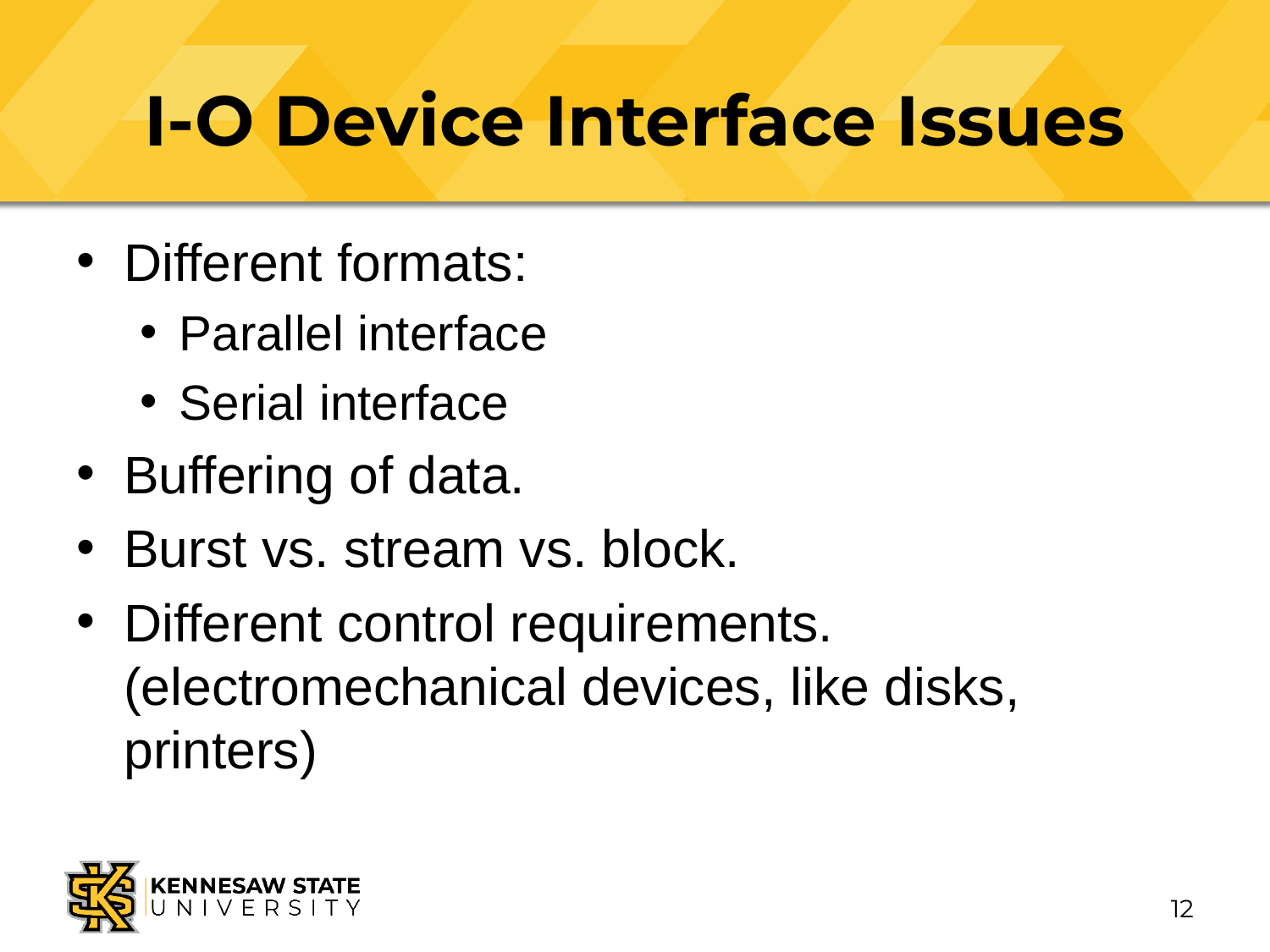

# I-O Device Interface Issues
Different formats:
Parallel interface
Serial interface
Buffering of data.
Burst vs. stream vs. block.
Different control requirements. (electromechanical devices, like disks, printers)

12